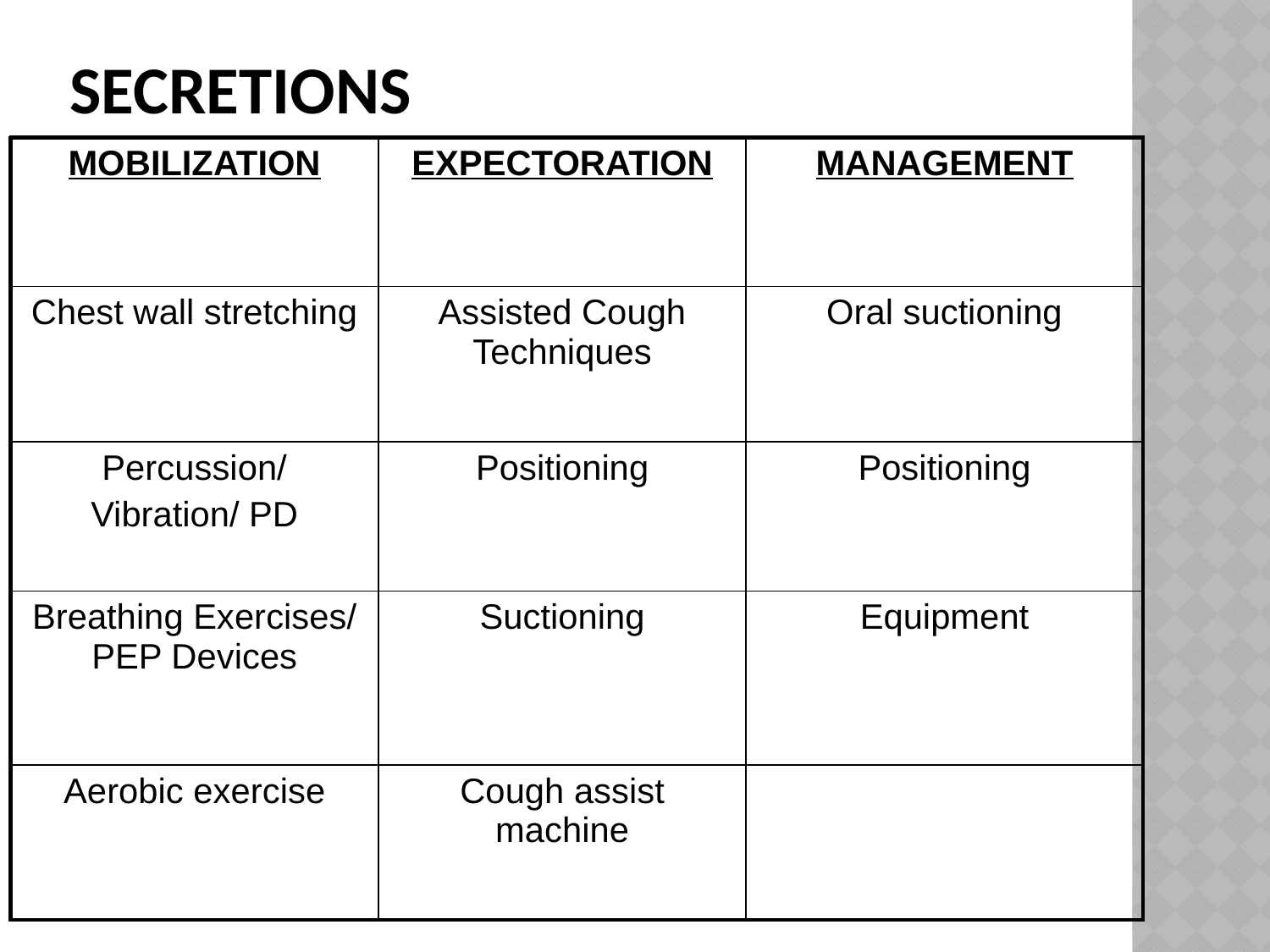

# Secretions
| MOBILIZATION | EXPECTORATION | MANAGEMENT |
| --- | --- | --- |
| Chest wall stretching | Assisted Cough Techniques | Oral suctioning |
| Percussion/ Vibration/ PD | Positioning | Positioning |
| Breathing Exercises/ PEP Devices | Suctioning | Equipment |
| Aerobic exercise | Cough assist machine |  |